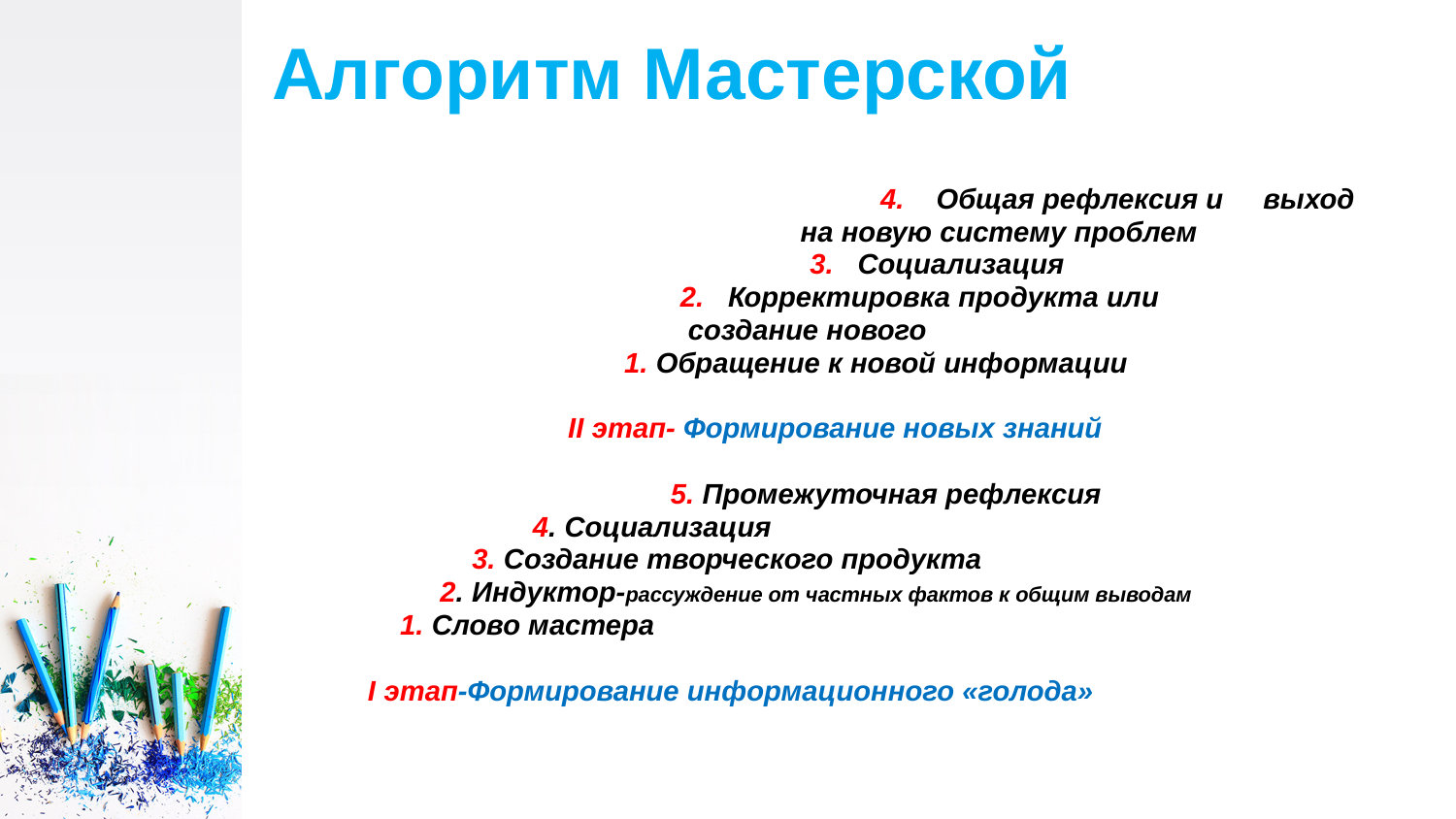

# Алгоритм Мастерской
                                                                   4.    Общая рефлексия и     выход
                                                         на новую систему проблем
 	                                        3.   Социализация
                                          2.   Корректировка продукта или
                                           создание нового
                                   1. Обращение к новой информации

                            II этап- Формирование новых знаний

		            5. Промежуточная рефлексия
	             4. Социализация
                3. Создание творческого продукта
            2. Индуктор-рассуждение от частных фактов к общим выводам
       1. Cлово мастера

   I этап-Формирование информационного «голода»